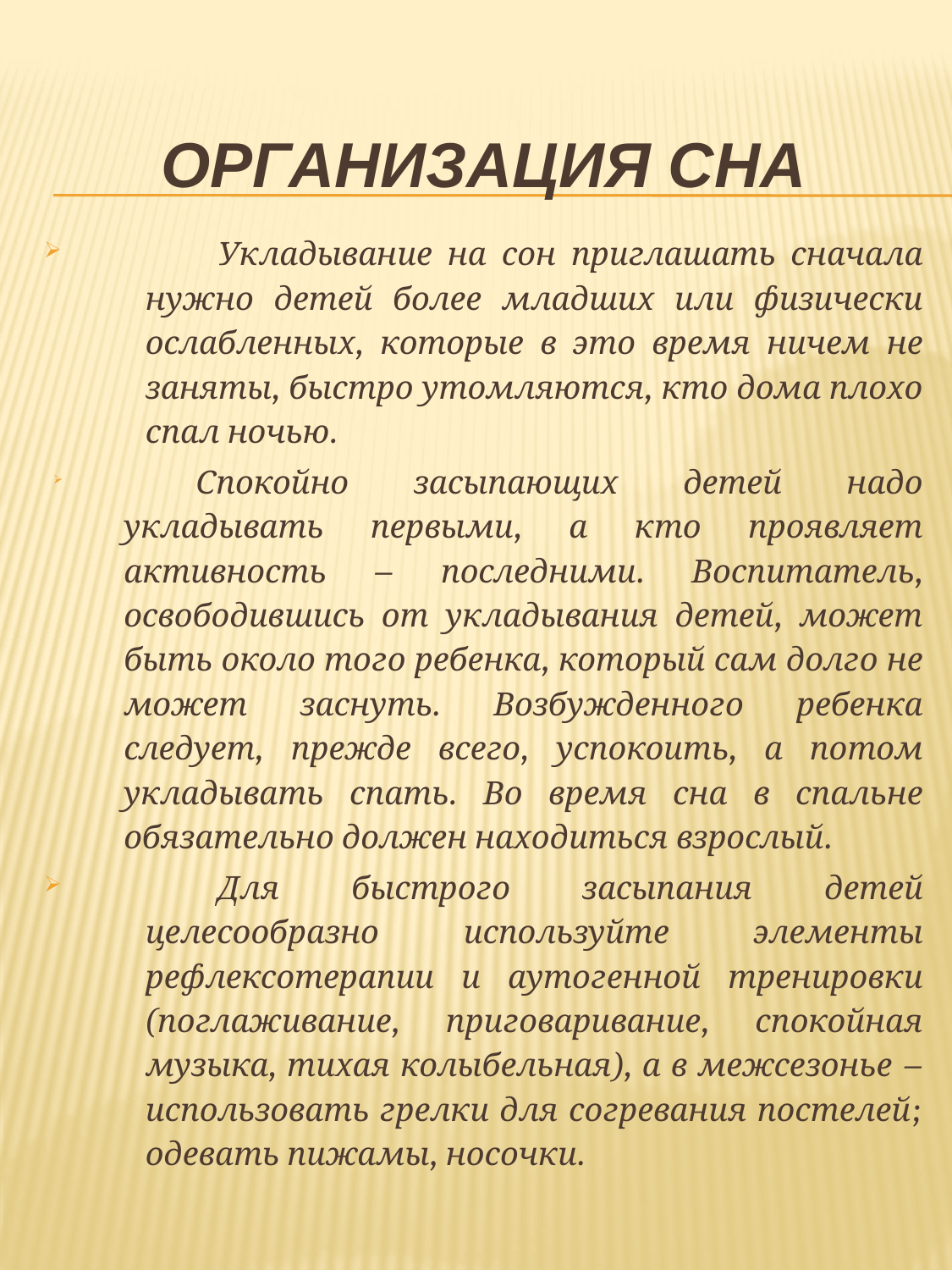

# Организация сна
	Укладывание на сон приглашать сначала нужно детей более младших или физически ослабленных, которые в это время ничем не заняты, быстро утомляются, кто дома плохо спал ночью.
	Спокойно засыпающих детей надо укладывать первыми, а кто проявляет активность – последними. Воспитатель, освободившись от укладывания детей, может быть около того ребенка, который сам долго не может заснуть. Возбужденного ребенка следует, прежде всего, успокоить, а потом укладывать спать. Во время сна в спальне обязательно должен находиться взрослый.
	Для быстрого засыпания детей целесообразно используйте элементы рефлексотерапии и аутогенной тренировки (поглаживание, приговаривание, спокойная музыка, тихая колыбельная), а в межсезонье – использовать грелки для согревания постелей; одевать пижамы, носочки.